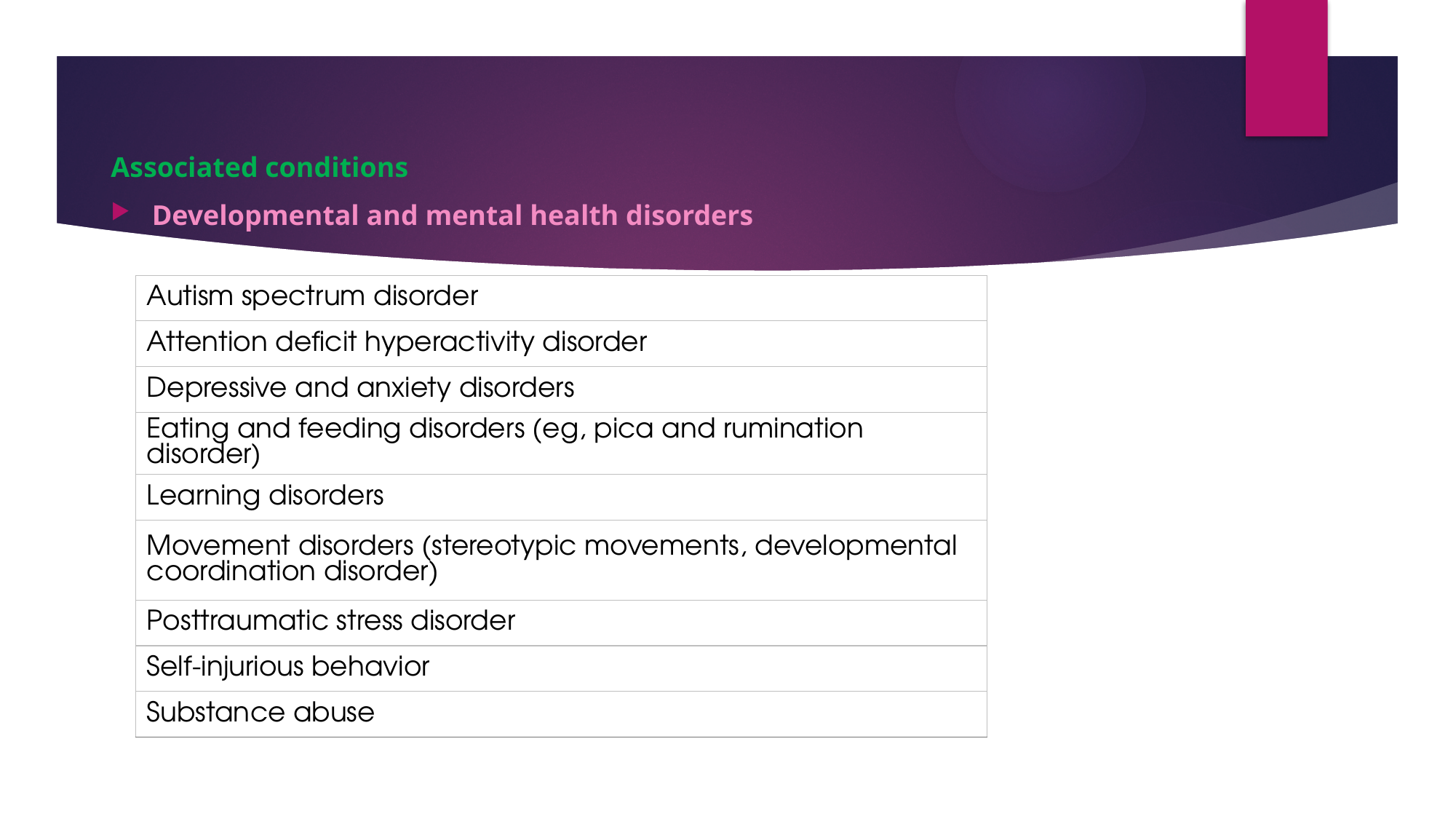

#
Associated conditions
Developmental and mental health disorders

| Autism spectrum disorder |
| --- |
| Attention deficit hyperactivity disorder |
| Depressive and anxiety disorders |
| Eating and feeding disorders (eg, pica and rumination disorder) |
| Learning disorders |
| Movement disorders (stereotypic movements, developmental coordination disorder) |
| Posttraumatic stress disorder |
| Self-injurious behavior |
| Substance abuse |